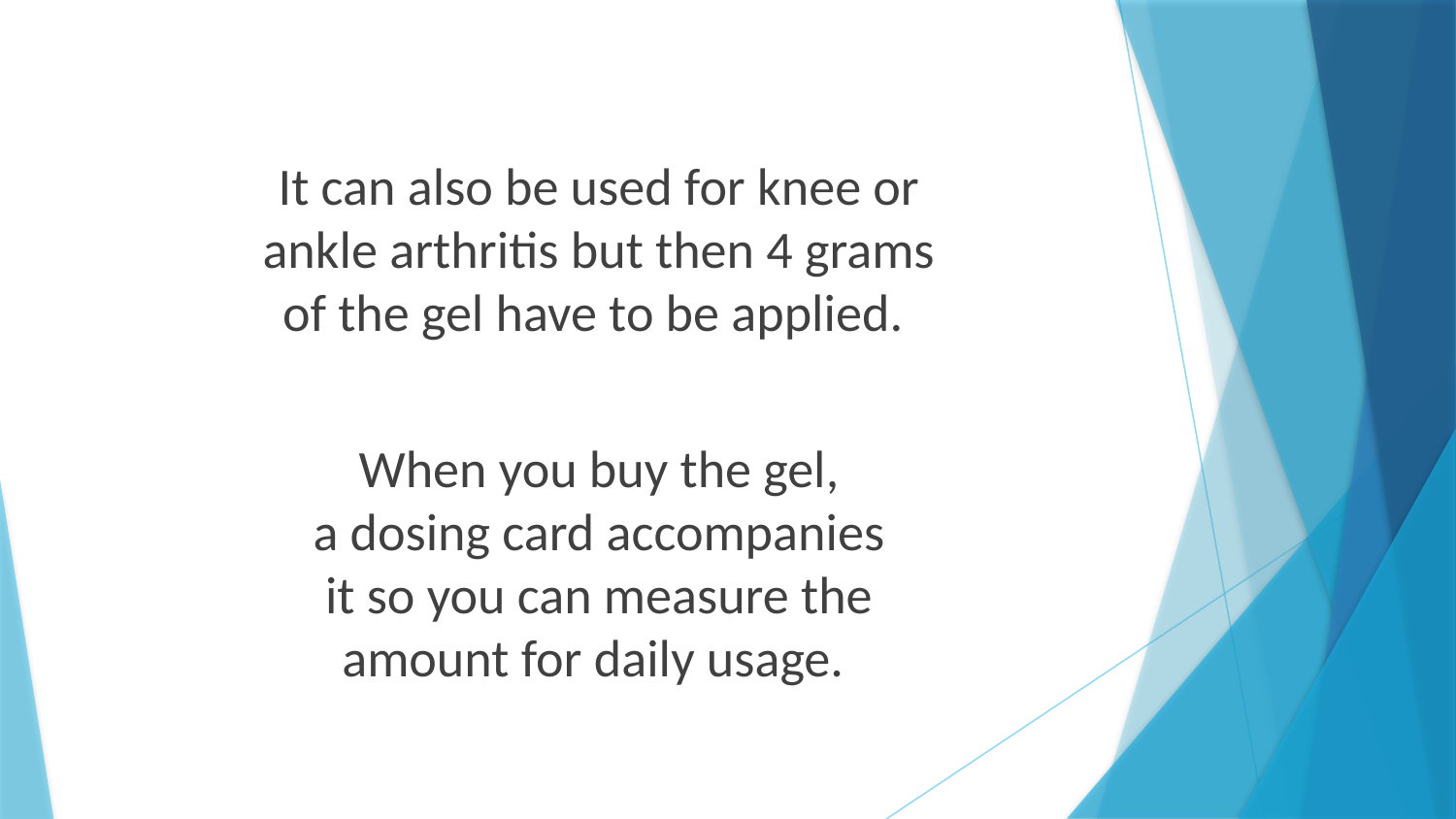

It can also be used for knee or
ankle arthritis but then 4 grams
of the gel have to be applied.

When you buy the gel,
a dosing card accompanies
it so you can measure the
amount for daily usage.